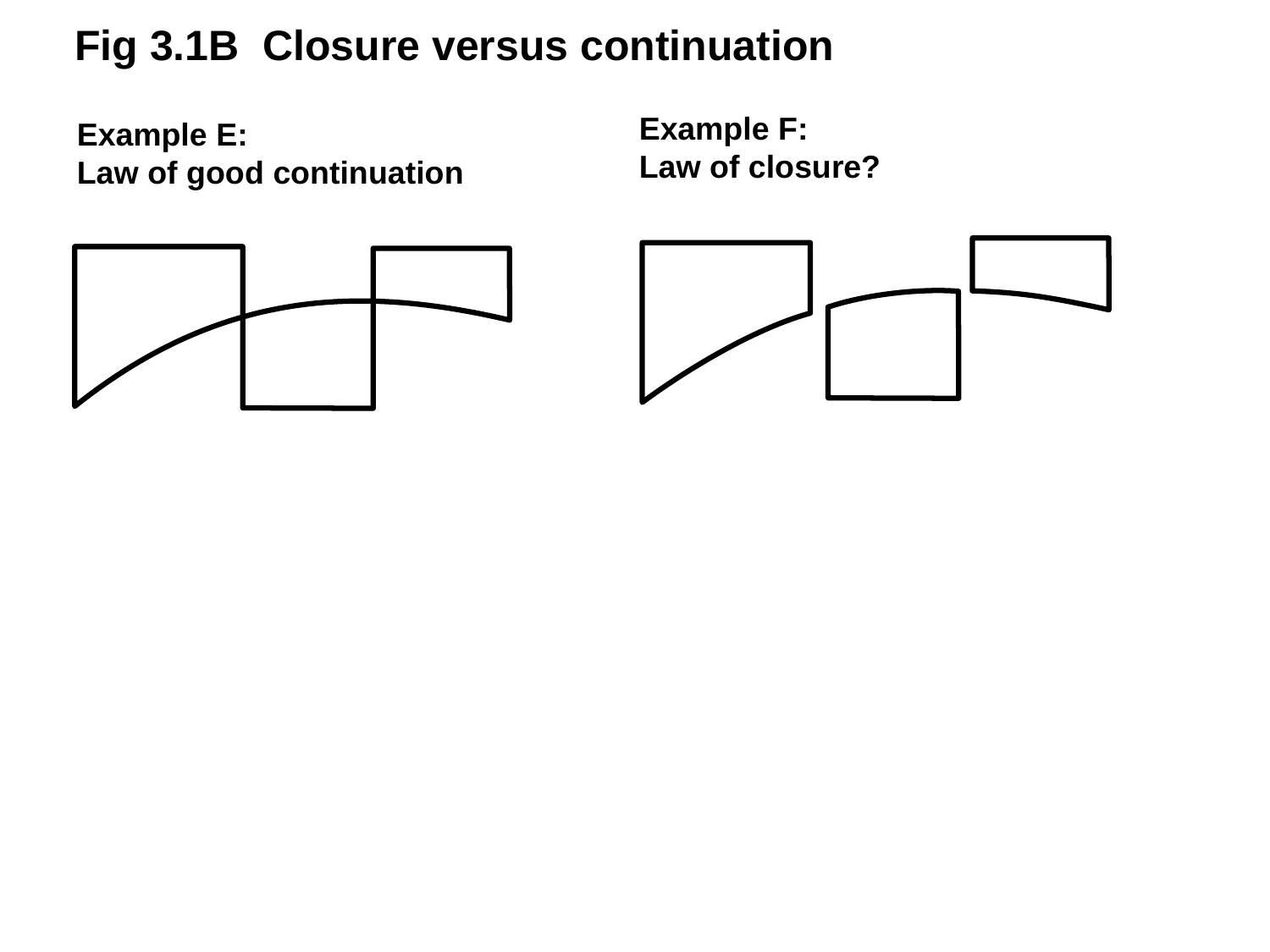

Fig 3.1B  Closure versus continuation
Example F:
Law of closure?

Example E:
Law of good continuation